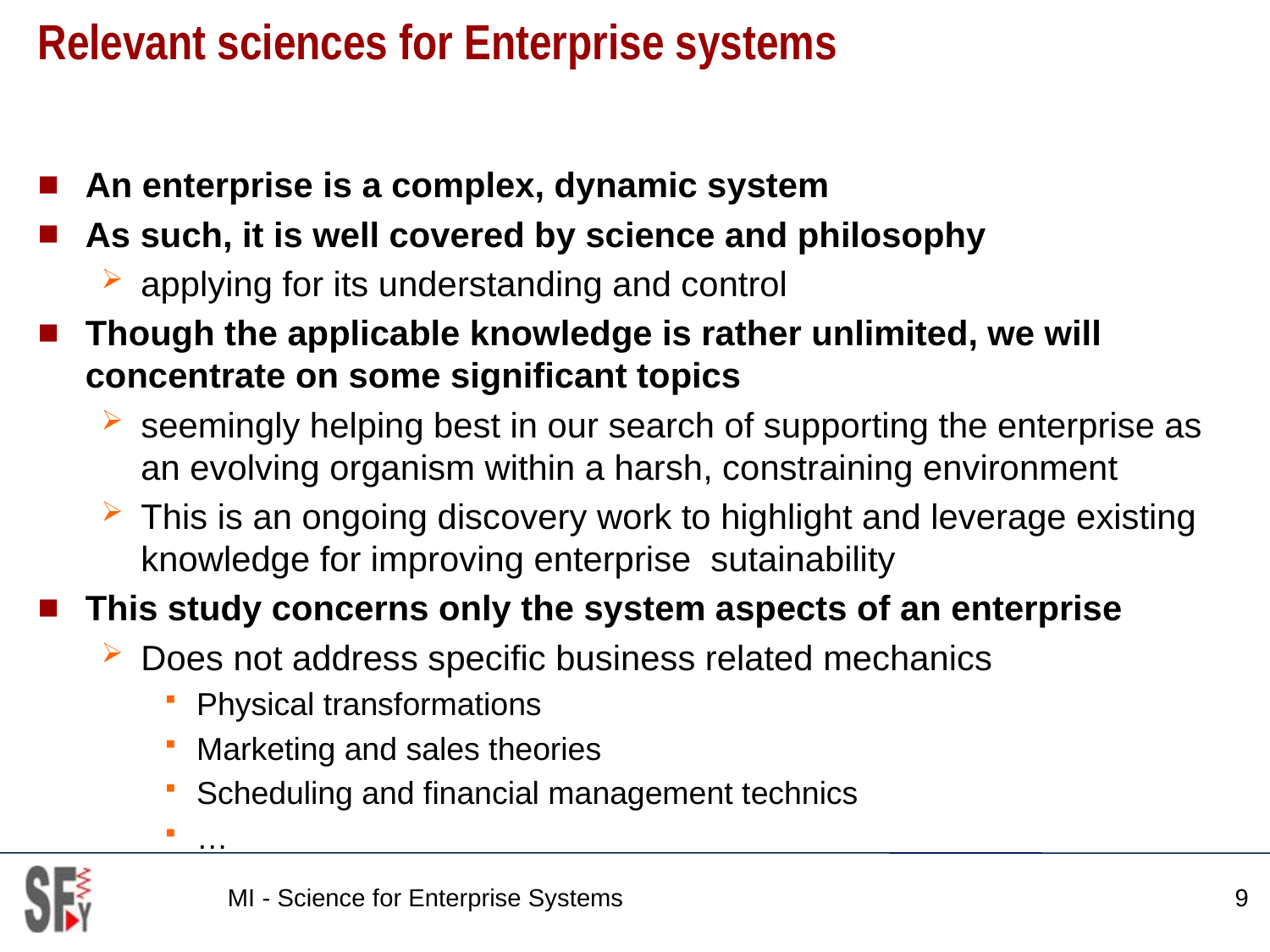

# Relevant sciences for Enterprise systems
An enterprise is a complex, dynamic system
As such, it is well covered by science and philosophy
applying for its understanding and control
Though the applicable knowledge is rather unlimited, we will concentrate on some significant topics
seemingly helping best in our search of supporting the enterprise as an evolving organism within a harsh, constraining environment
This is an ongoing discovery work to highlight and leverage existing knowledge for improving enterprise  sutainability
This study concerns only the system aspects of an enterprise
Does not address specific business related mechanics
Physical transformations
Marketing and sales theories
Scheduling and financial management technics
…
MI - Science for Enterprise Systems
9